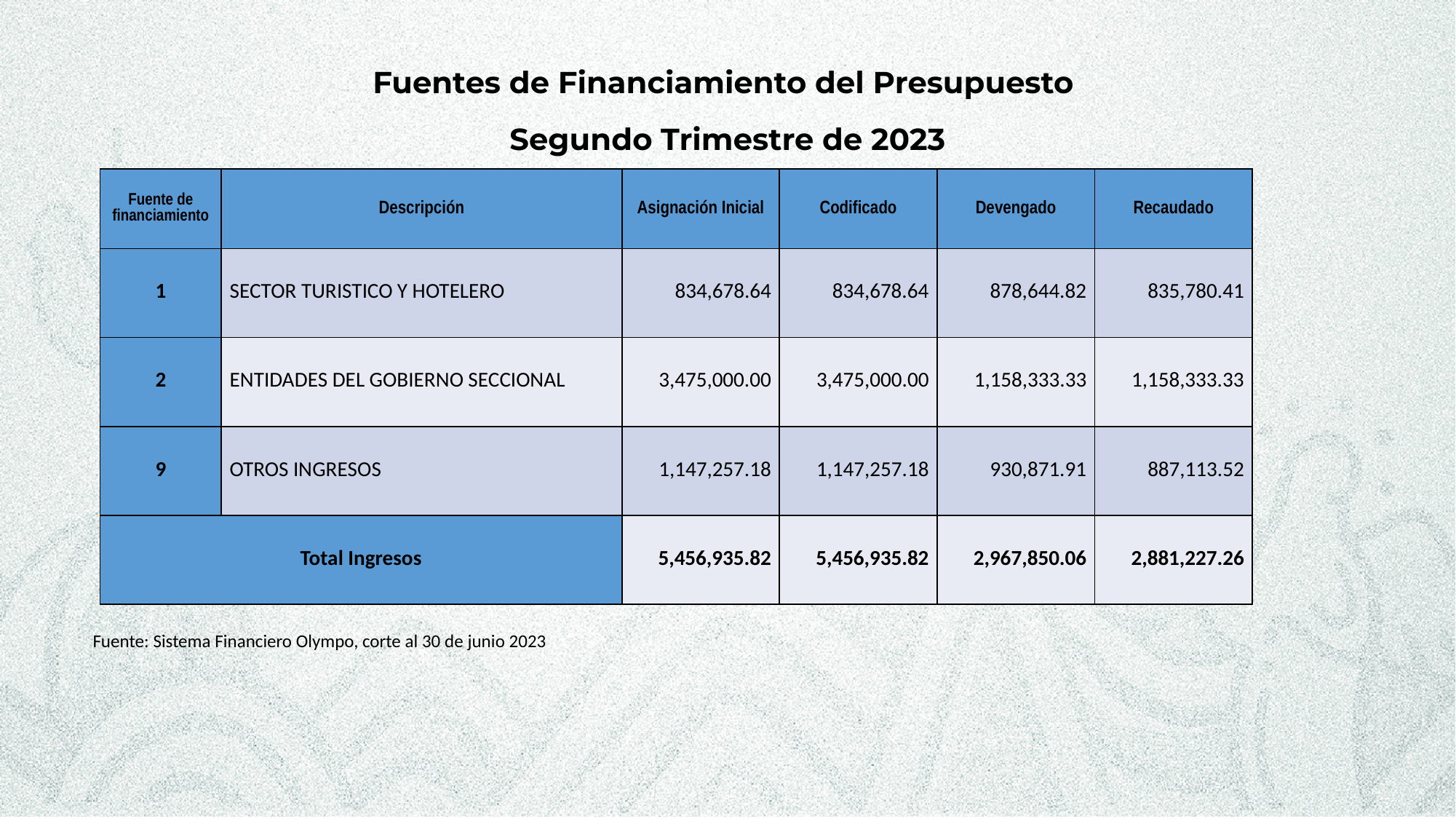

Fuentes de Financiamiento del Presupuesto
Segundo Trimestre de 2023
| Fuente de financiamiento | Descripción | Asignación Inicial | Codificado | Devengado | Recaudado |
| --- | --- | --- | --- | --- | --- |
| 1 | SECTOR TURISTICO Y HOTELERO | 834,678.64 | 834,678.64 | 878,644.82 | 835,780.41 |
| 2 | ENTIDADES DEL GOBIERNO SECCIONAL | 3,475,000.00 | 3,475,000.00 | 1,158,333.33 | 1,158,333.33 |
| 9 | OTROS INGRESOS | 1,147,257.18 | 1,147,257.18 | 930,871.91 | 887,113.52 |
| Total Ingresos |  | 5,456,935.82 | 5,456,935.82 | 2,967,850.06 | 2,881,227.26 |
Fuente: Sistema Financiero Olympo, corte al 30 de junio 2023